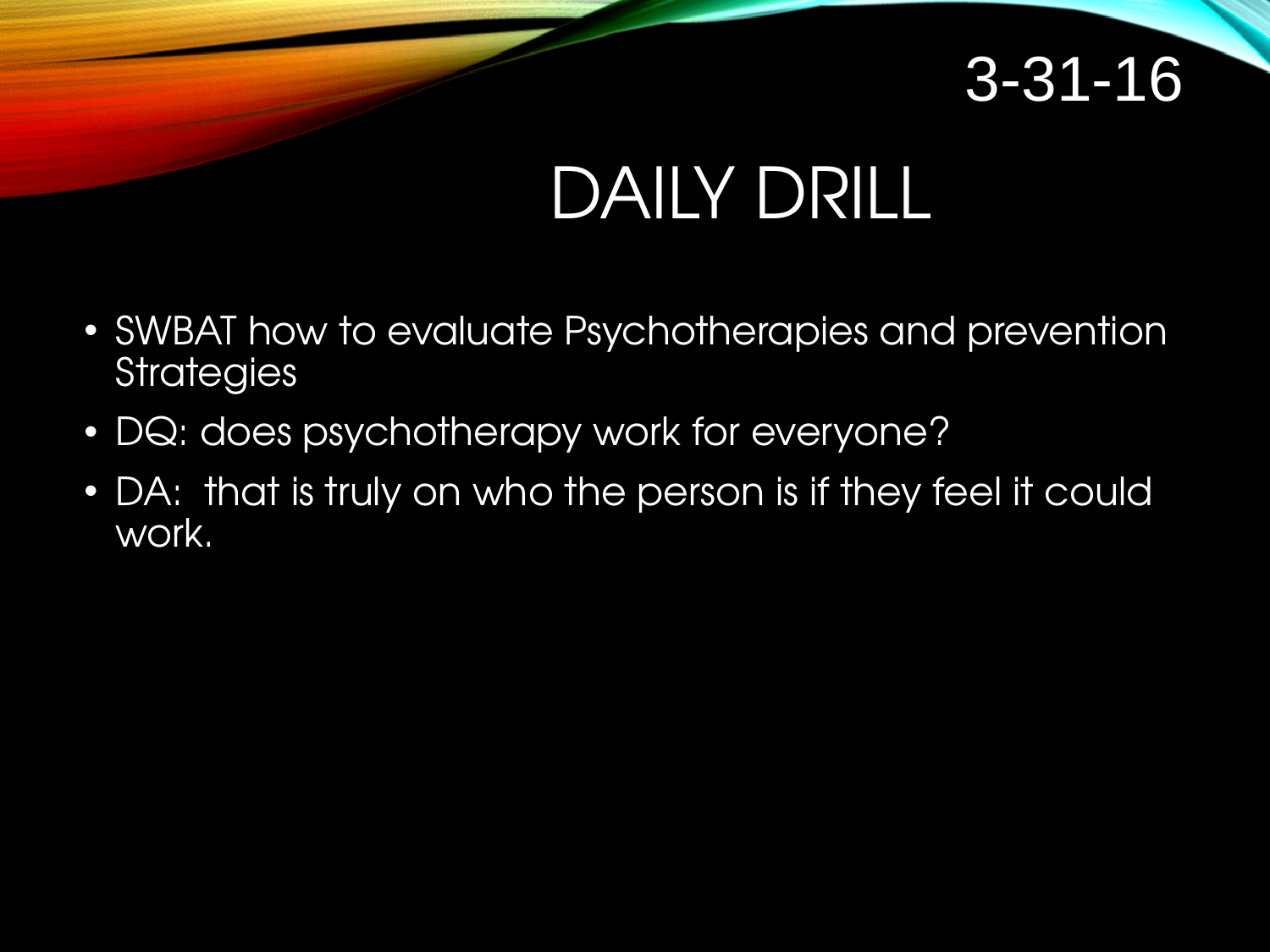

3-31-16
# Daily drill
SWBAT how to evaluate Psychotherapies and prevention Strategies
DQ: does psychotherapy work for everyone?
DA:  that is truly on who the person is if they feel it could work.